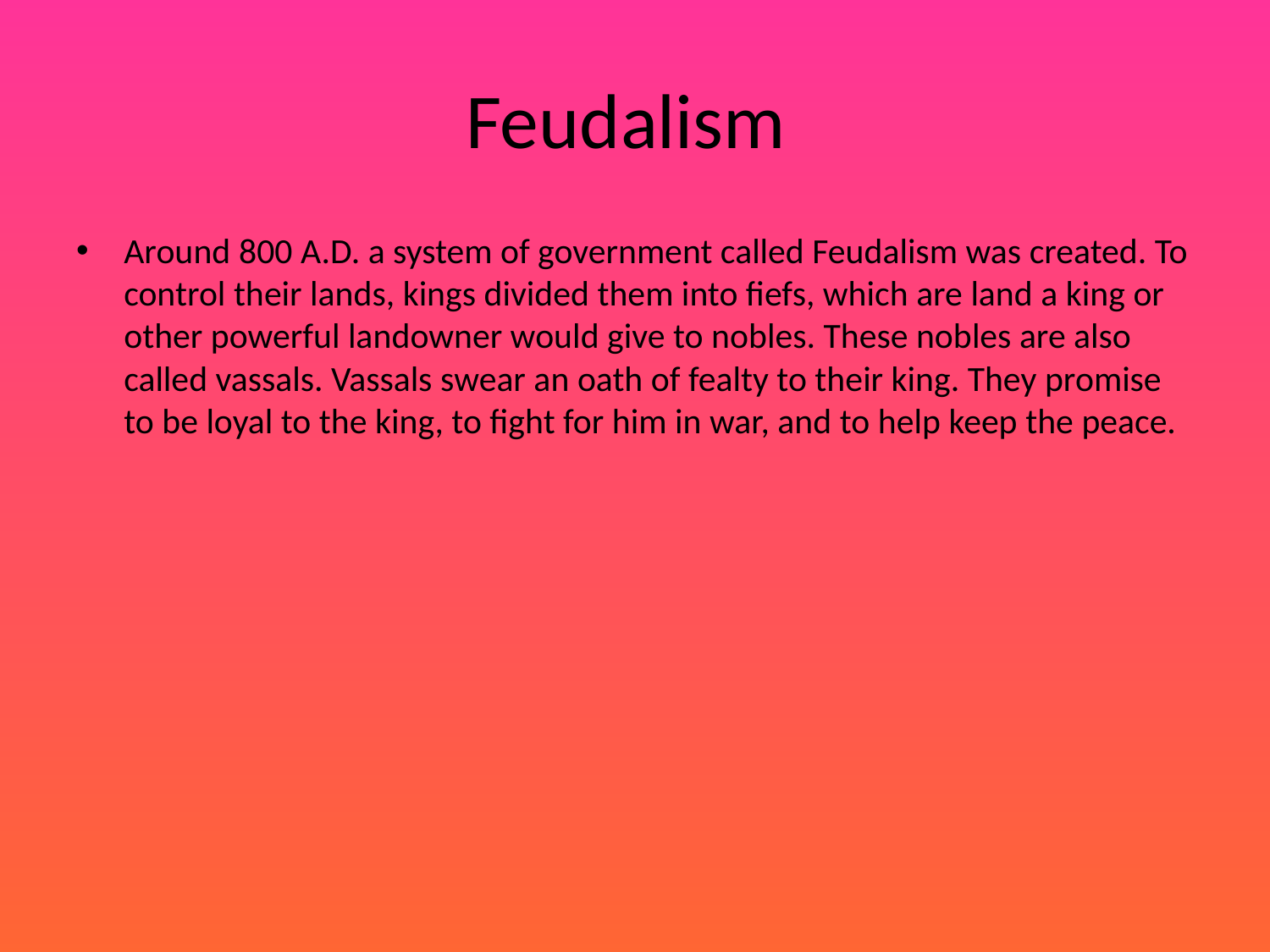

# Feudalism
Around 800 A.D. a system of government called Feudalism was created. To control their lands, kings divided them into fiefs, which are land a king or other powerful landowner would give to nobles. These nobles are also called vassals. Vassals swear an oath of fealty to their king. They promise to be loyal to the king, to fight for him in war, and to help keep the peace.